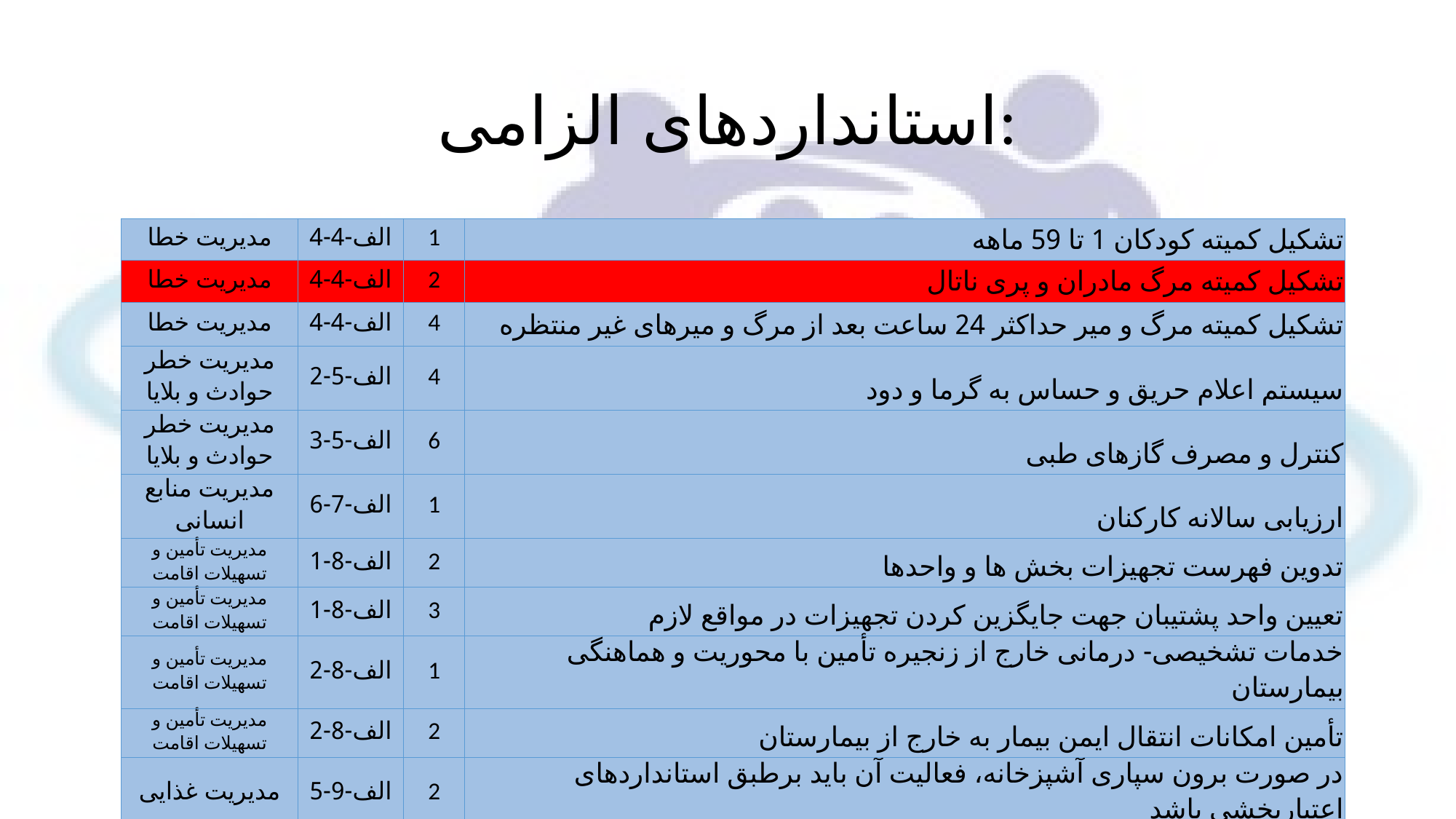

# استانداردهای الزامی:
| مدیریت خطا | الف-4-4 | 1 | تشکیل کمیته کودکان 1 تا 59 ماهه |
| --- | --- | --- | --- |
| مدیریت خطا | الف-4-4 | 2 | تشکیل کمیته مرگ مادران و پری ناتال |
| مدیریت خطا | الف-4-4 | 4 | تشکیل کمیته مرگ و میر حداکثر 24 ساعت بعد از مرگ و میرهای غیر منتظره |
| مدیریت خطر حوادث و بلایا | الف-5-2 | 4 | سیستم اعلام حریق و حساس به گرما و دود |
| مدیریت خطر حوادث و بلایا | الف-5-3 | 6 | کنترل و مصرف گازهای طبی |
| مدیریت منابع انسانی | الف-7-6 | 1 | ارزیابی سالانه کارکنان |
| مدیریت تأمین و تسهیلات اقامت | الف-8-1 | 2 | تدوین فهرست تجهیزات بخش ها و واحدها |
| مدیریت تأمین و تسهیلات اقامت | الف-8-1 | 3 | تعیین واحد پشتیبان جهت جایگزین کردن تجهیزات در مواقع لازم |
| مدیریت تأمین و تسهیلات اقامت | الف-8-2 | 1 | خدمات تشخیصی- درمانی خارج از زنجیره تأمین با محوریت و هماهنگی بیمارستان |
| مدیریت تأمین و تسهیلات اقامت | الف-8-2 | 2 | تأمین امکانات انتقال ایمن بیمار به خارج از بیمارستان |
| مدیریت غذایی | الف-9-5 | 2 | در صورت برون سپاری آشپزخانه، فعالیت آن باید برطبق استانداردهای اعتباربخشی باشد |
| مدیریت غذایی | الف-9-5 | 3 | در صورت برون سپاری آشپزخانه، کارشناس ناظر قرارداد، ناظر فعالیت آن بر طبق اعتباربخشی و ضوابط وزارت بهداشت می باشد. |